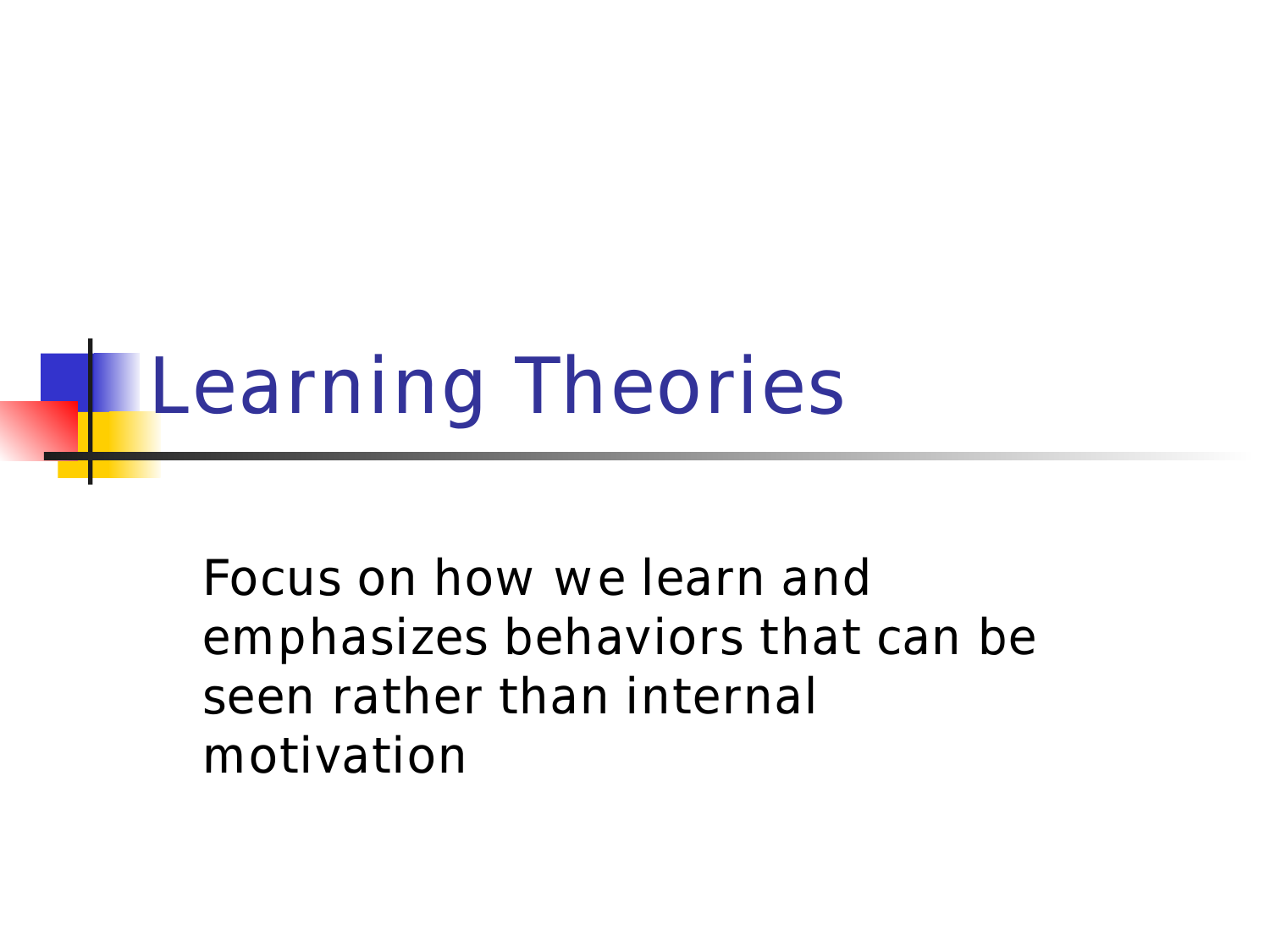

# Learning Theories
Focus on how we learn and emphasizes behaviors that can be seen rather than internal motivation